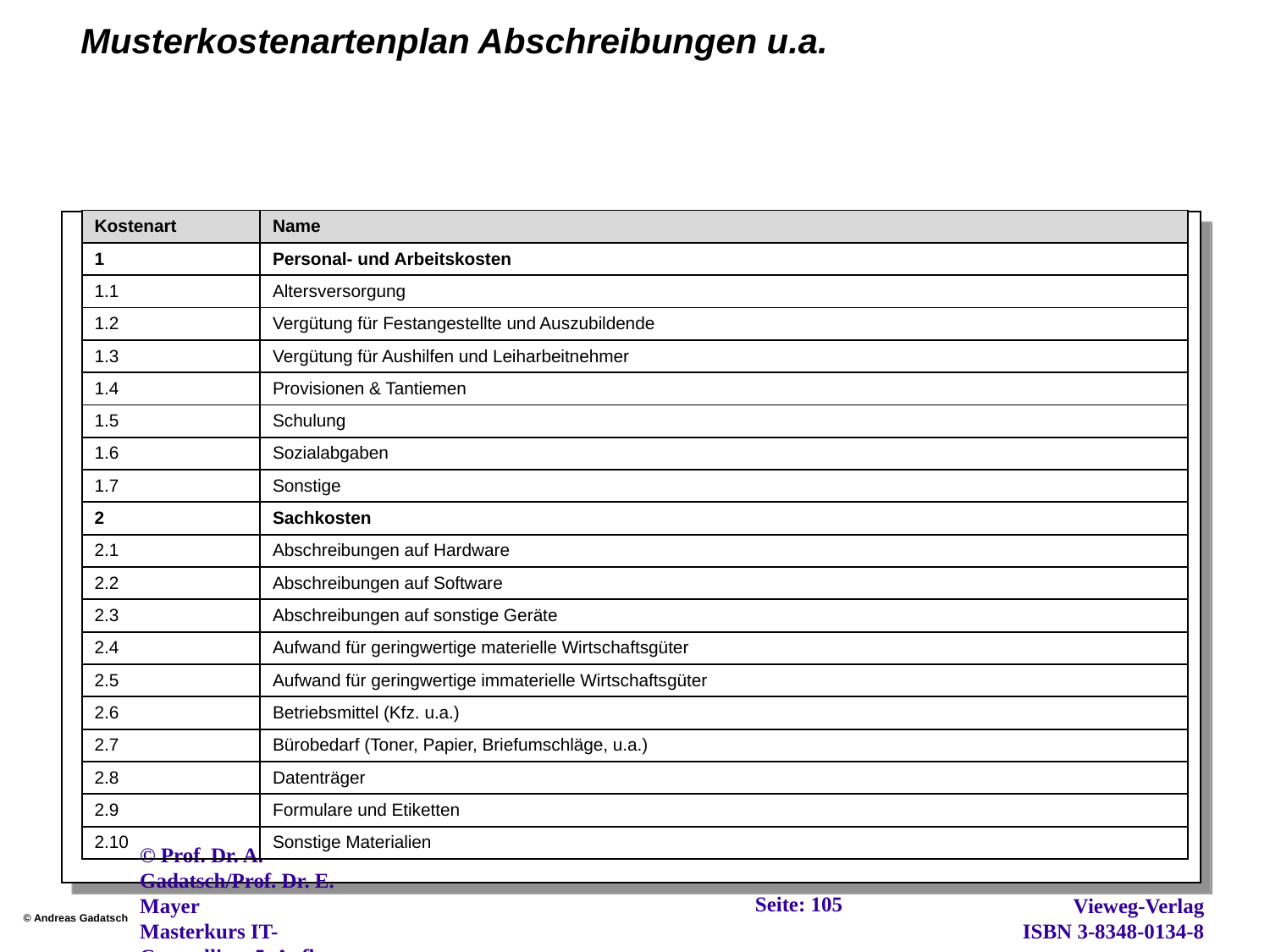

# Musterkostenartenplan Abschreibungen u.a.
| Kosten­art | Name |
| --- | --- |
| 1 | Personal- und Arbeitskosten |
| 1.1 | Altersversorgung |
| 1.2 | Vergütung für Festangestellte und Auszubildende |
| 1.3 | Vergütung für Aushilfen und Leiharbeitnehmer |
| 1.4 | Provisionen & Tantiemen |
| 1.5 | Schulung |
| 1.6 | Sozialabgaben |
| 1.7 | Sonstige |
| 2 | Sachkosten |
| 2.1 | Abschreibungen auf Hardware |
| 2.2 | Abschreibungen auf Software |
| 2.3 | Abschreibungen auf sonstige Geräte |
| 2.4 | Aufwand für geringwertige materielle Wirtschaftsgüter |
| 2.5 | Aufwand für geringwertige immaterielle Wirtschaftsgüter |
| 2.6 | Betriebsmittel (Kfz. u.a.) |
| 2.7 | Bürobedarf (Toner, Papier, Briefumschläge, u.a.) |
| 2.8 | Datenträger |
| 2.9 | Formulare und Etiketten |
| 2.10 | Sonstige Materialien |

Seite: 105

© Prof. Dr. A. Gadatsch/Prof. Dr. E. Mayer
Masterkurs IT-Controlling, 5. Aufl., Wiesbaden, 2012